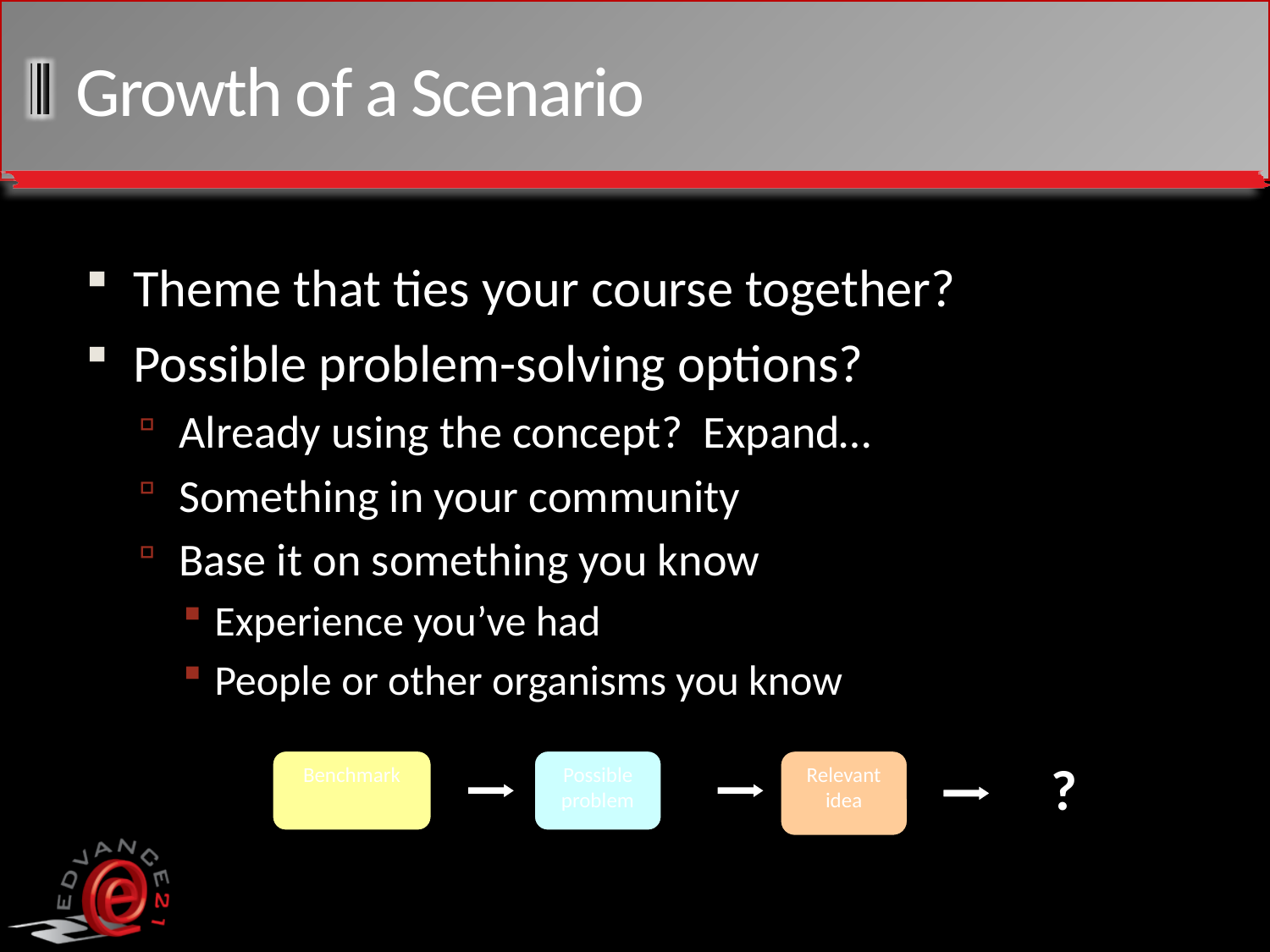

# Growth of a Scenario
Theme that ties your course together?
Possible problem-solving options?
Already using the concept?  Expand…
Something in your community
Base it on something you know
Experience you’ve had
People or other organisms you know

?
Benchmark
Possible problem
Relevant idea